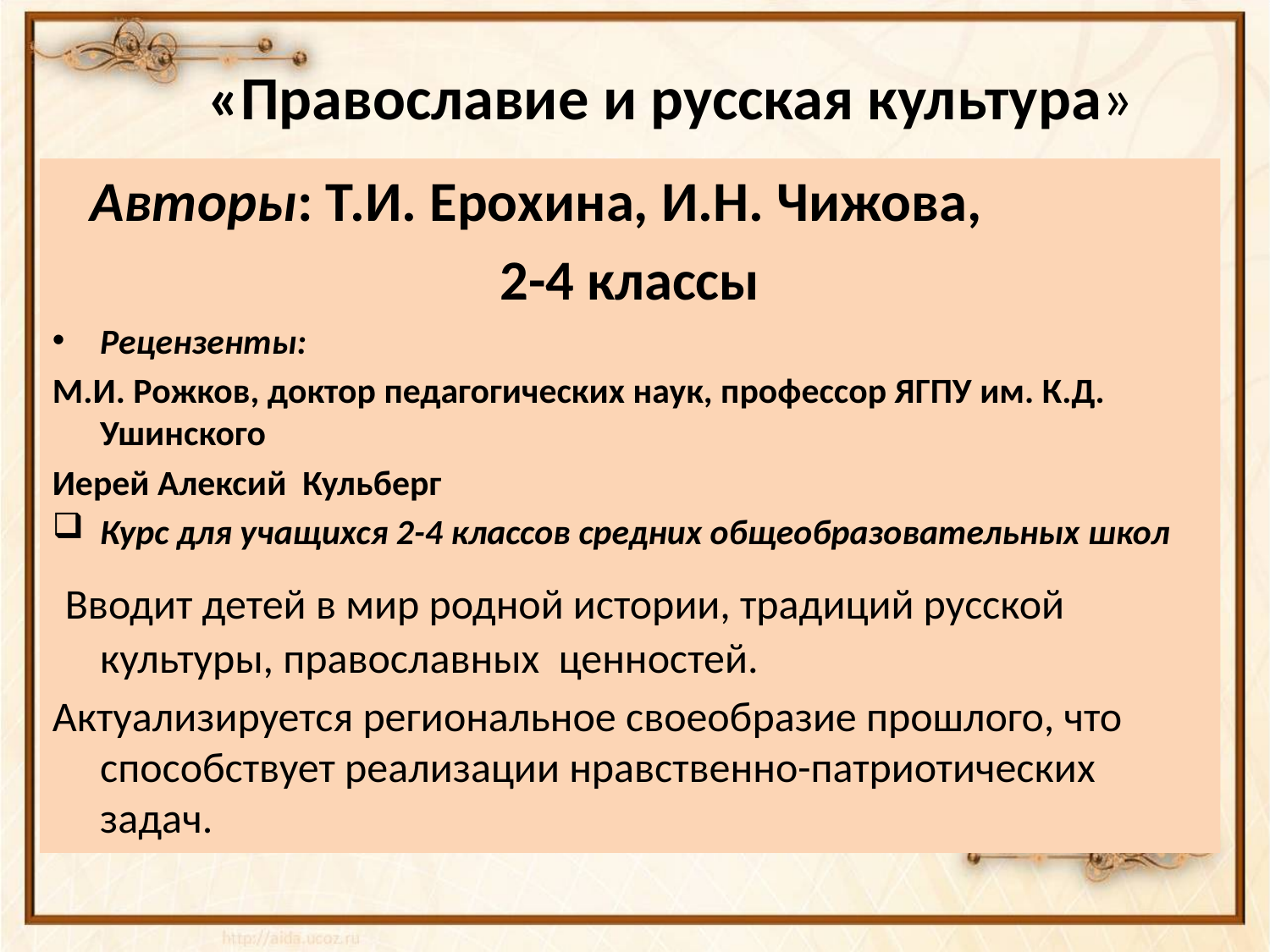

# «Православие и русская культура»
   Авторы: Т.И. Ерохина, И.Н. Чижова,
2-4 классы
Рецензенты:
М.И. Рожков, доктор педагогических наук, профессор ЯГПУ им. К.Д. Ушинского
Иерей Алексий  Кульберг
Курс для учащихся 2-4 классов средних общеобразовательных школ
 Вводит детей в мир родной истории, традиций русской культуры, православных  ценностей.
Актуализируется региональное своеобразие прошлого, что способствует реализации нравственно-патриотических задач.